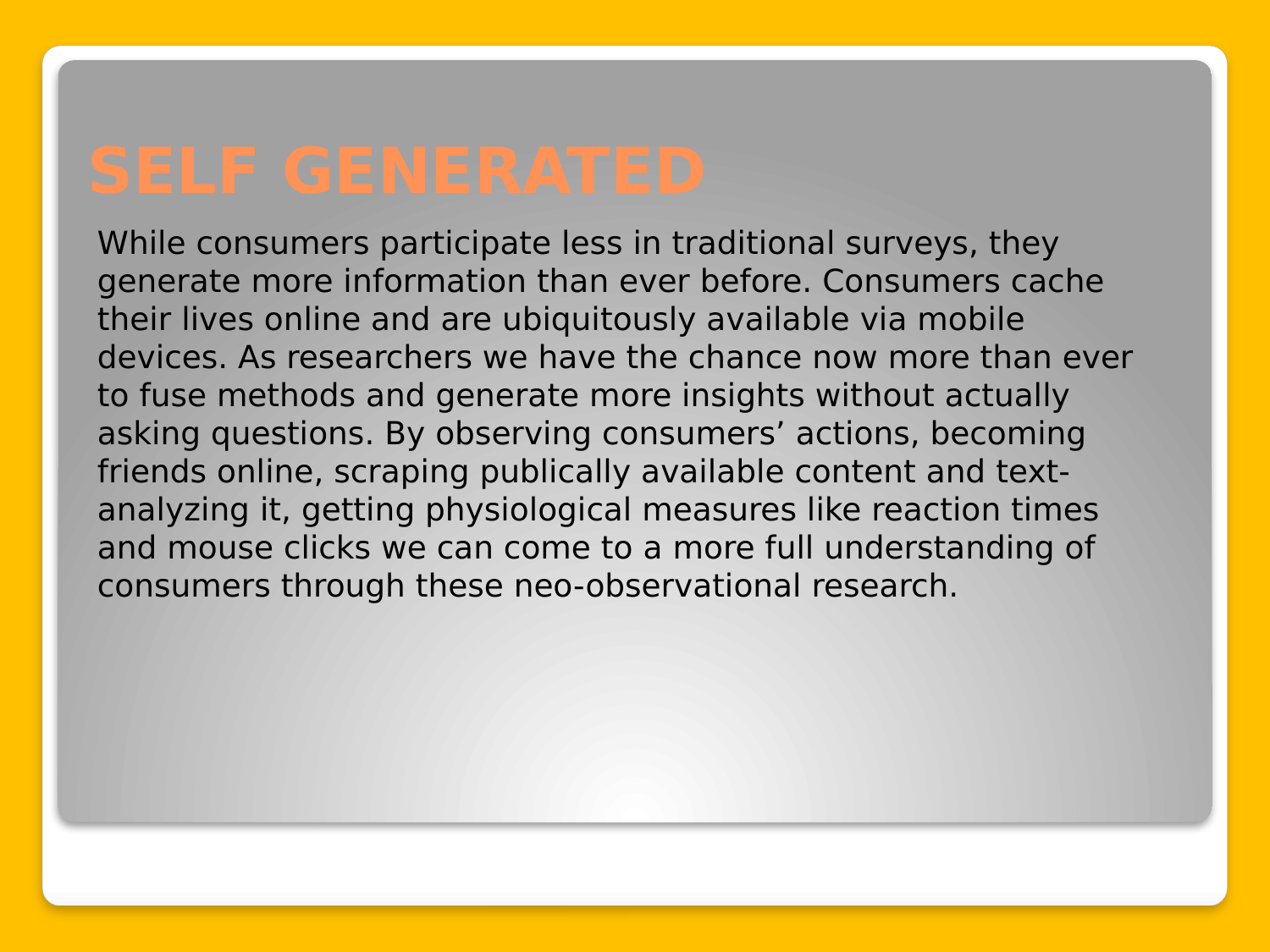

# SELF GENERATED
While consumers participate less in traditional surveys, they generate more information than ever before. Consumers cache their lives online and are ubiquitously available via mobile devices. As researchers we have the chance now more than ever to fuse methods and generate more insights without actually asking questions. By observing consumers’ actions, becoming friends online, scraping publically available content and text-analyzing it, getting physiological measures like reaction times and mouse clicks we can come to a more full understanding of consumers through these neo-observational research.